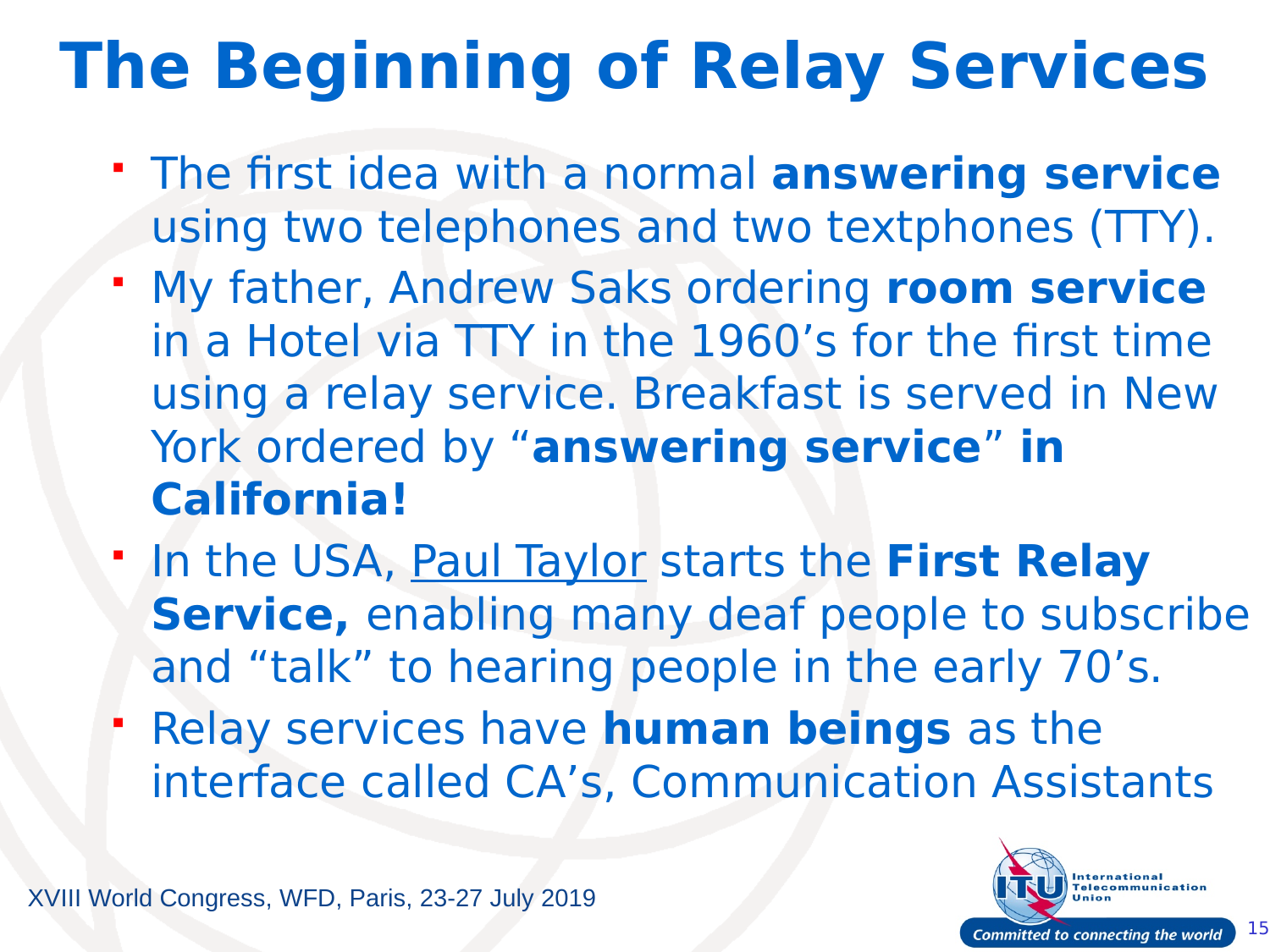

# The Beginning of Relay Services
The first idea with a normal answering service using two telephones and two textphones (TTY).
My father, Andrew Saks ordering room service in a Hotel via TTY in the 1960’s for the first time using a relay service. Breakfast is served in New York ordered by “answering service” in California!
In the USA, Paul Taylor starts the First Relay Service, enabling many deaf people to subscribe and “talk” to hearing people in the early 70’s.
Relay services have human beings as the interface called CA’s, Communication Assistants

XVIII World Congress, WFD, Paris, 23-27 July 2019
15